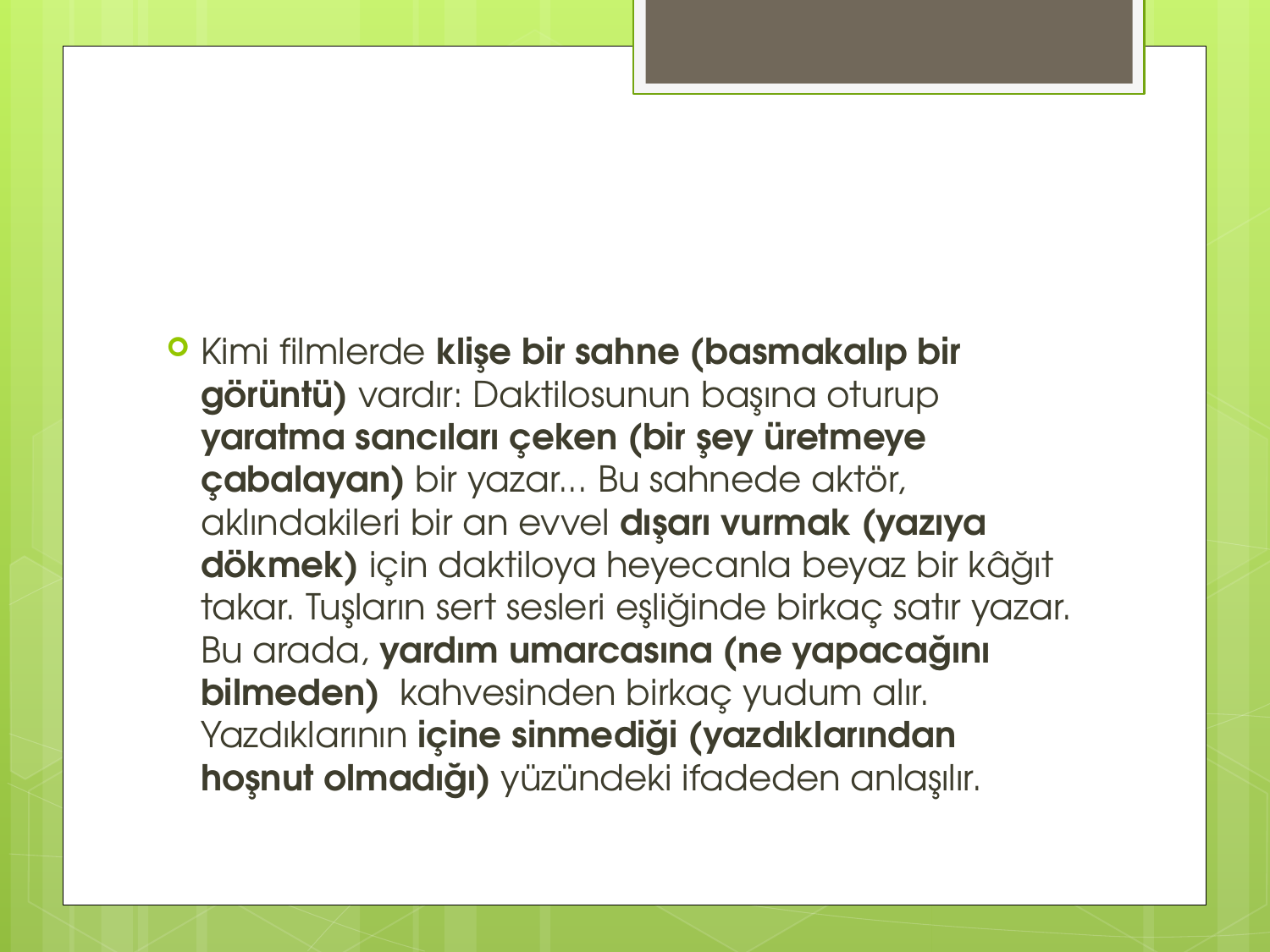

#
Kimi filmlerde klişe bir sahne (basmakalıp bir görüntü) vardır: Daktilosunun başına oturup yaratma sancıları çeken (bir şey üretmeye çabalayan) bir yazar... Bu sahnede aktör, aklındakileri bir an evvel dışarı vurmak (yazıya dökmek) için daktiloya heyecanla beyaz bir kâğıt takar. Tuşların sert sesleri eşliğinde birkaç satır yazar. Bu arada, yardım umarcasına (ne yapacağını bilmeden)  kahvesinden birkaç yudum alır. Yazdıklarının içine sinmediği (yazdıklarından hoşnut olmadığı) yüzündeki ifadeden anlaşılır.